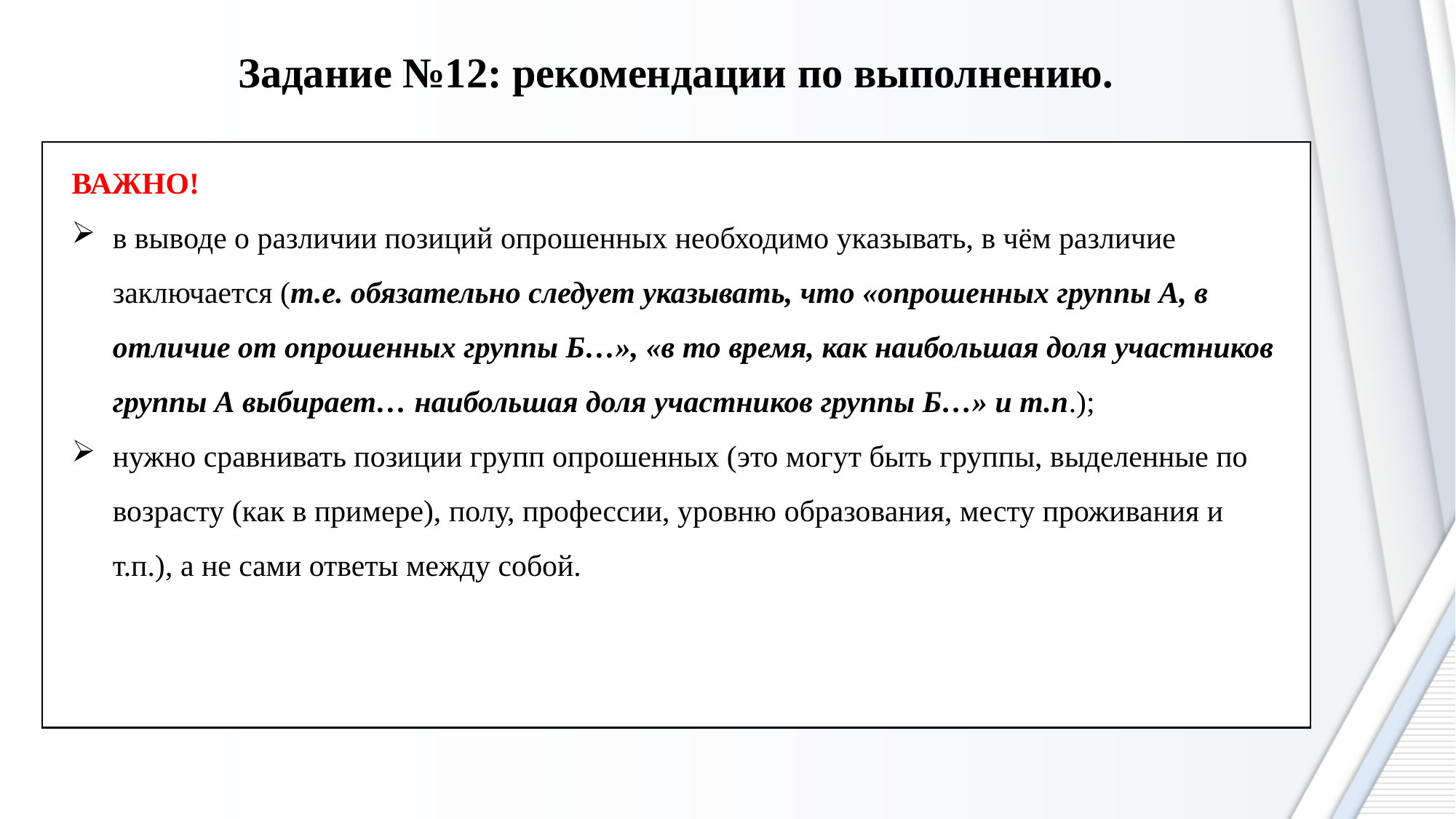

Задание №12: рекомендации по выполнению.

ВАЖНО!
в выводе о различии позиций опрошенных необходимо указывать, в чём различие заключается (т.е. обязательно следует указывать, что «опрошенных группы А, в отличие от опрошенных группы Б…», «в то время, как наибольшая доля участников группы А выбирает… наибольшая доля участников группы Б…» и т.п.);
нужно сравнивать позиции групп опрошенных (это могут быть группы, выделенные по возрасту (как в примере), полу, профессии, уровню образования, месту проживания и т.п.), а не сами ответы между собой.